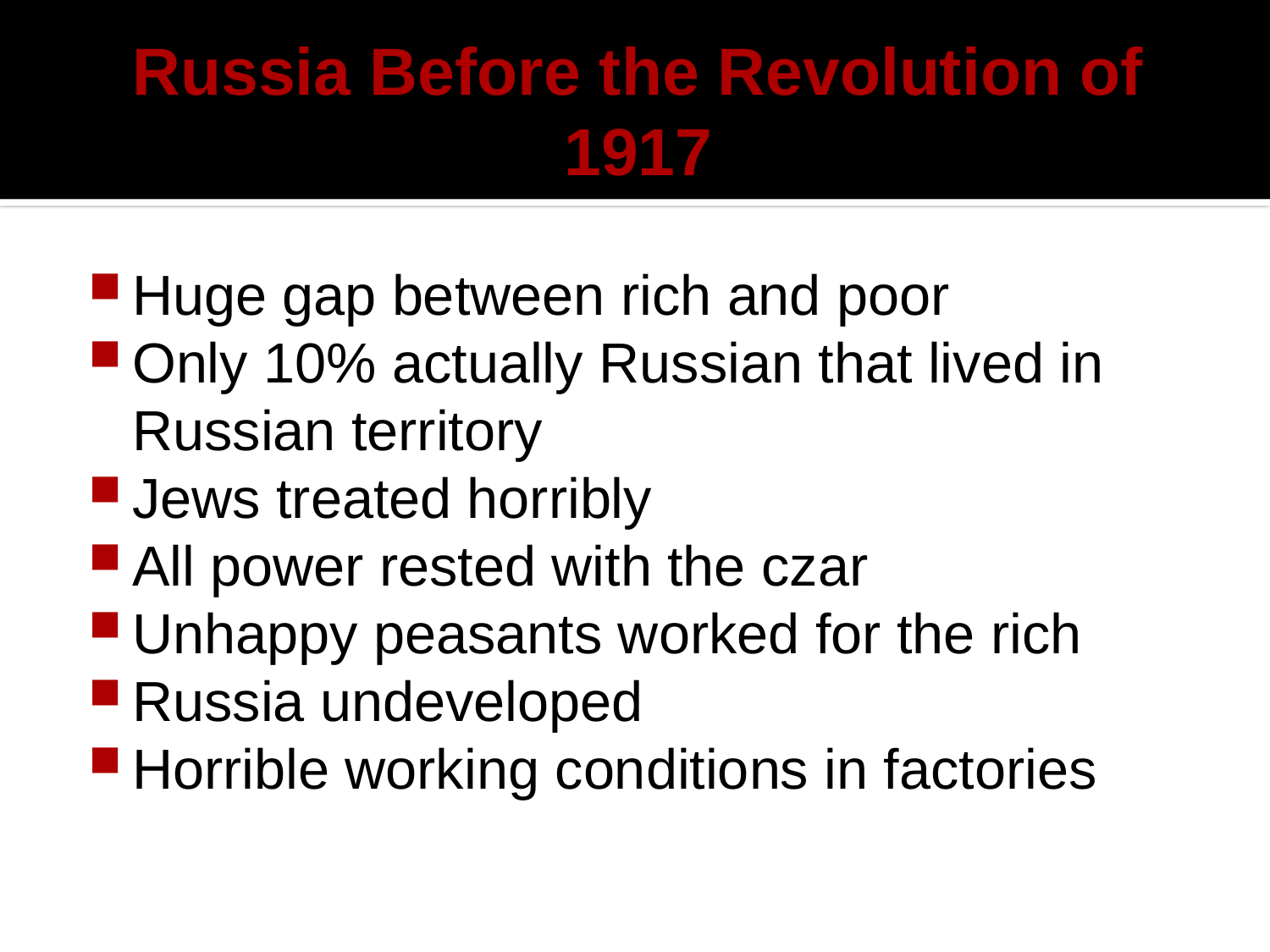

# Russia Before the Revolution of 1917
Huge gap between rich and poor
Only 10% actually Russian that lived in Russian territory
Jews treated horribly
All power rested with the czar
Unhappy peasants worked for the rich
Russia undeveloped
Horrible working conditions in factories